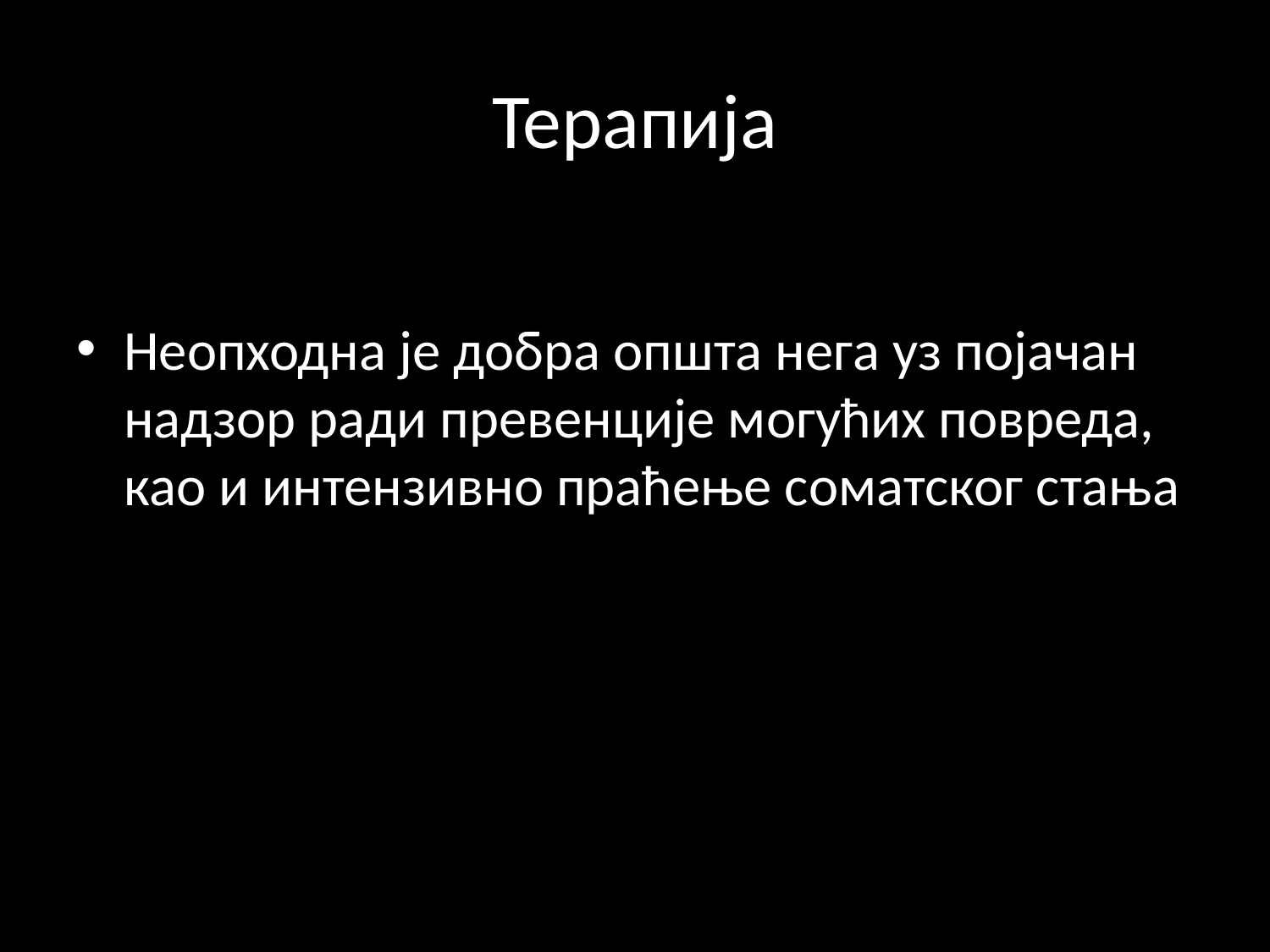

# Терапија
Неопходна је добра општа нега уз појачан надзор ради превенције могућих повреда, као и интензивно праћење соматског стања